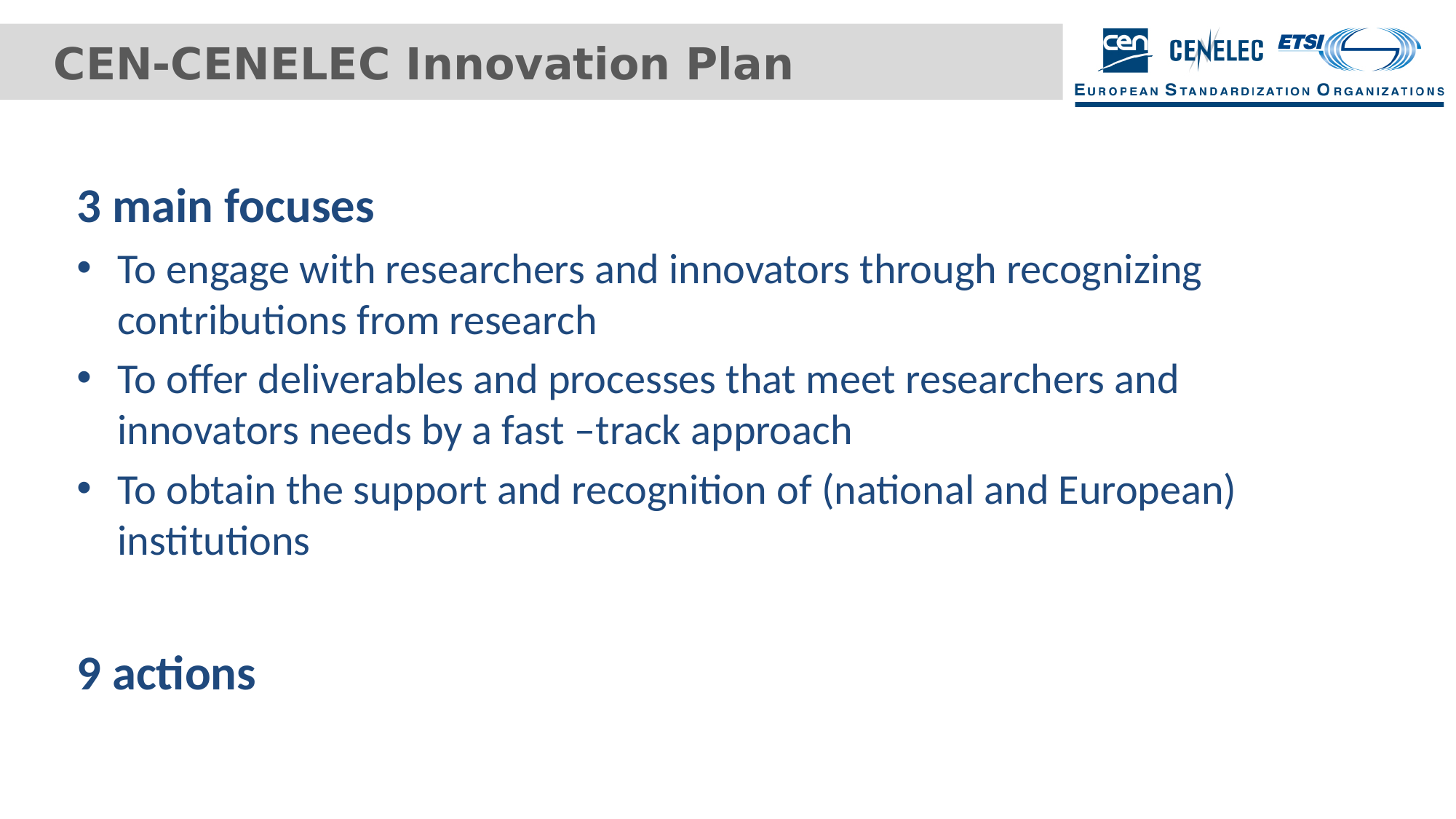

# CEN-CENELEC Innovation Plan
3 main focuses
To engage with researchers and innovators through recognizing contributions from research
To offer deliverables and processes that meet researchers and innovators needs by a fast –track approach
To obtain the support and recognition of (national and European) institutions

9 actions